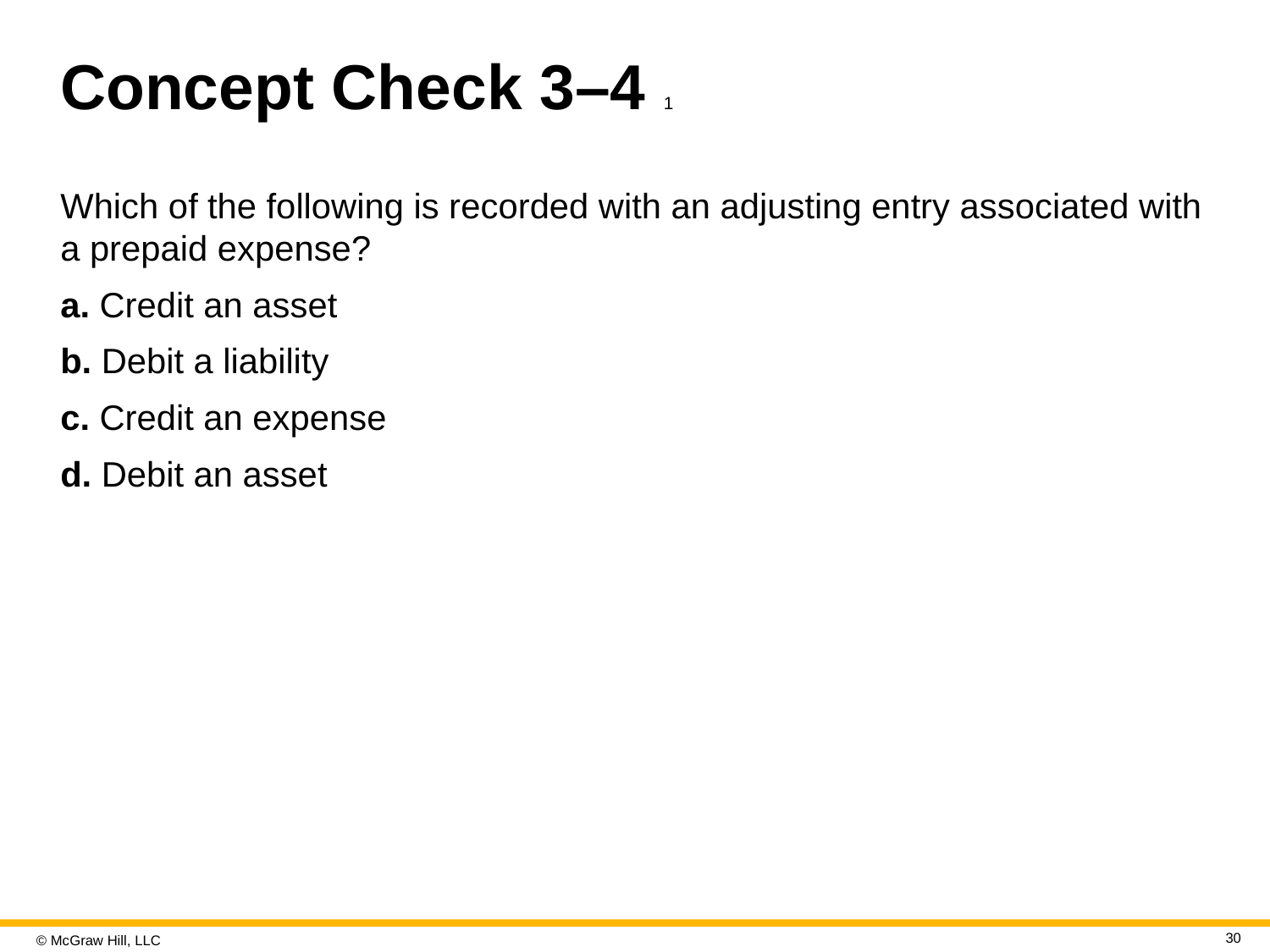

# Concept Check 3–4 1
Which of the following is recorded with an adjusting entry associated with a prepaid expense?
a. Credit an asset
b. Debit a liability
c. Credit an expense
d. Debit an asset
30